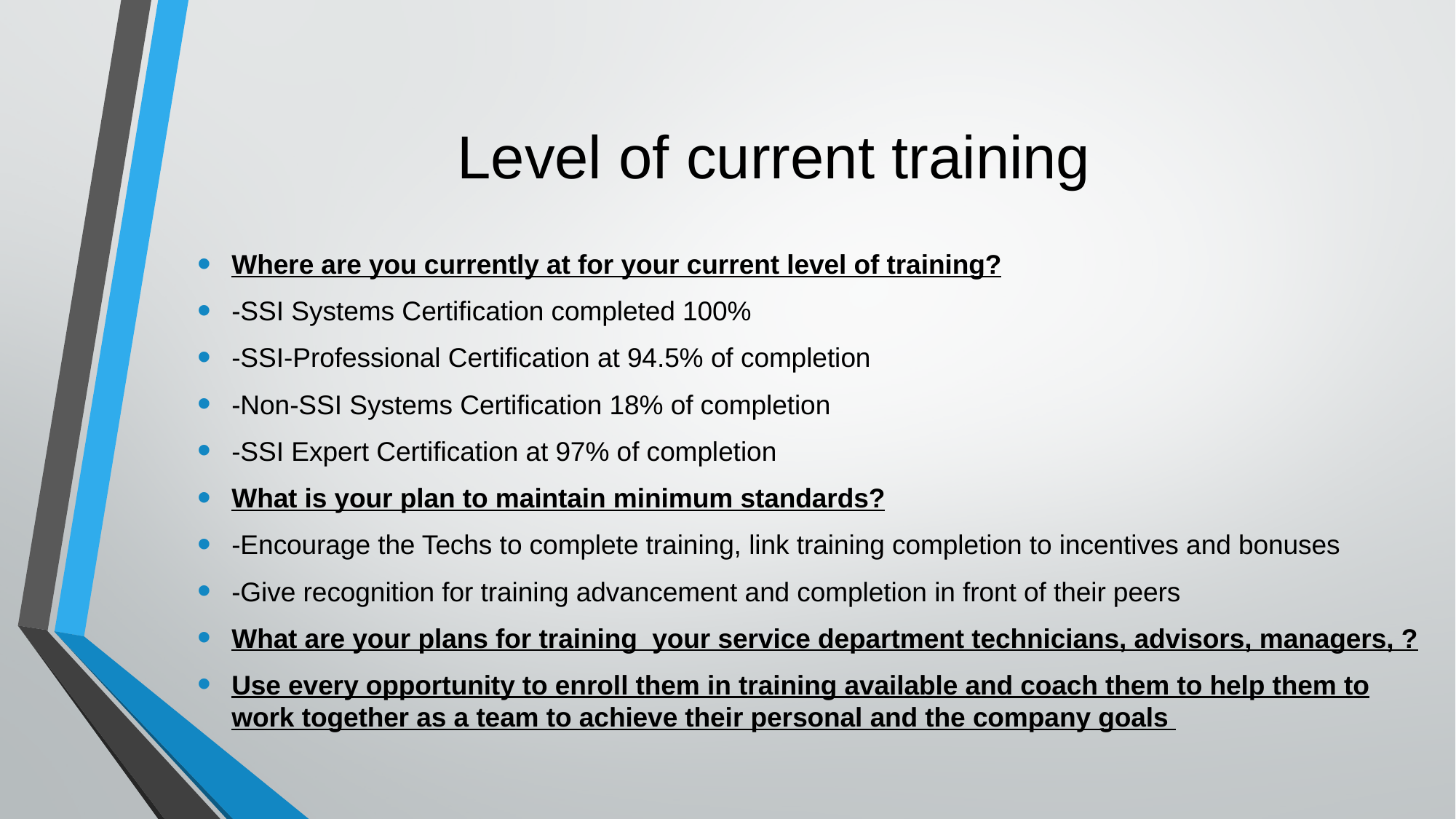

# Level of current training
Where are you currently at for your current level of training?
-SSI Systems Certification completed 100%
-SSI-Professional Certification at 94.5% of completion
-Non-SSI Systems Certification 18% of completion
-SSI Expert Certification at 97% of completion
What is your plan to maintain minimum standards?
-Encourage the Techs to complete training, link training completion to incentives and bonuses
-Give recognition for training advancement and completion in front of their peers
What are your plans for training  your service department technicians, advisors, managers, ?
Use every opportunity to enroll them in training available and coach them to help them to work together as a team to achieve their personal and the company goals